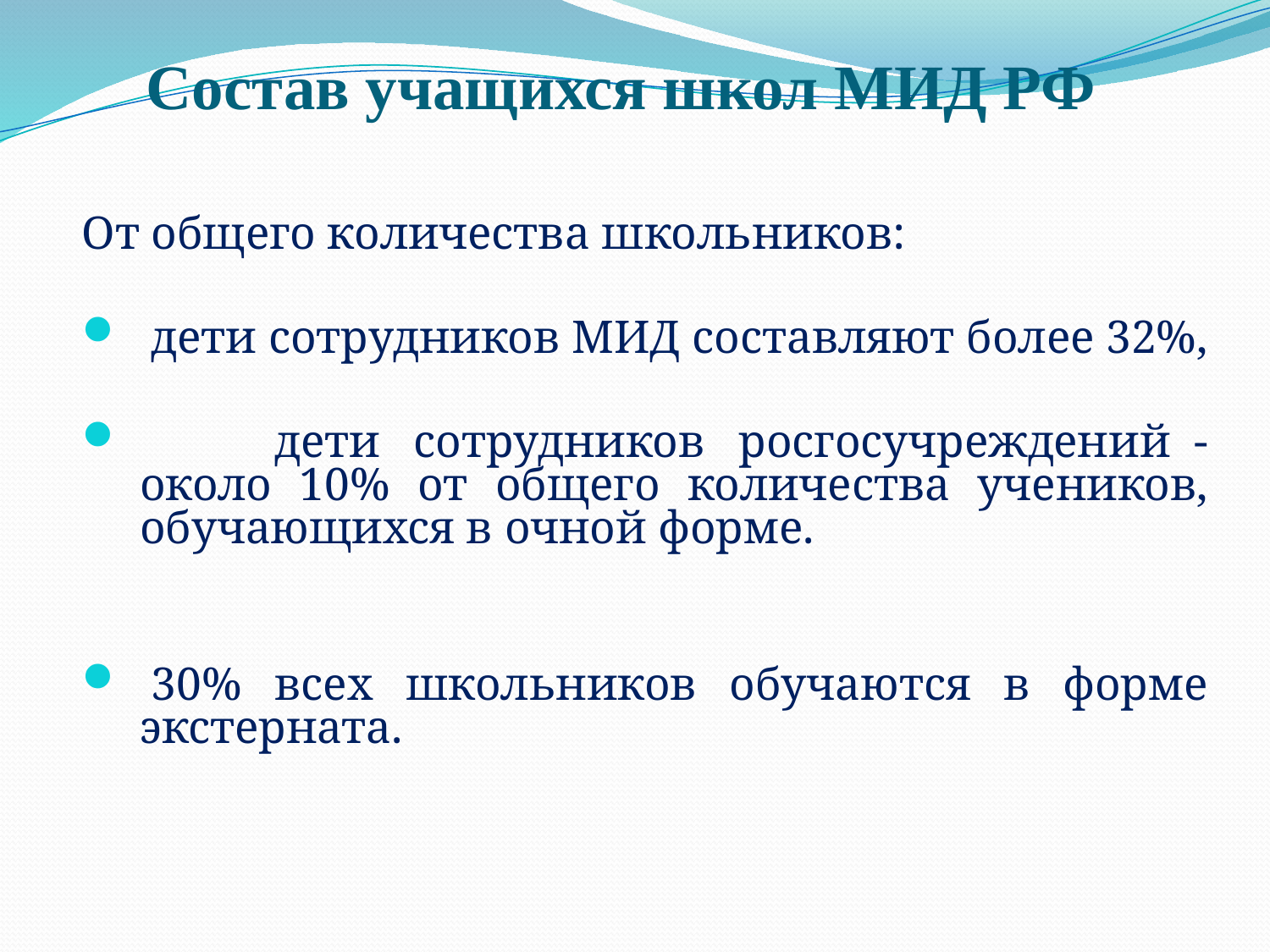

Состав учащихся школ МИД РФ

От общего количества школьников:

 дети сотрудников МИД составляют более 32%,

    дети сотрудников росгосучреждений  - около 10% от общего количества учеников, обучающихся в очной форме.

 30% всех школьников обучаются в форме экстерната.